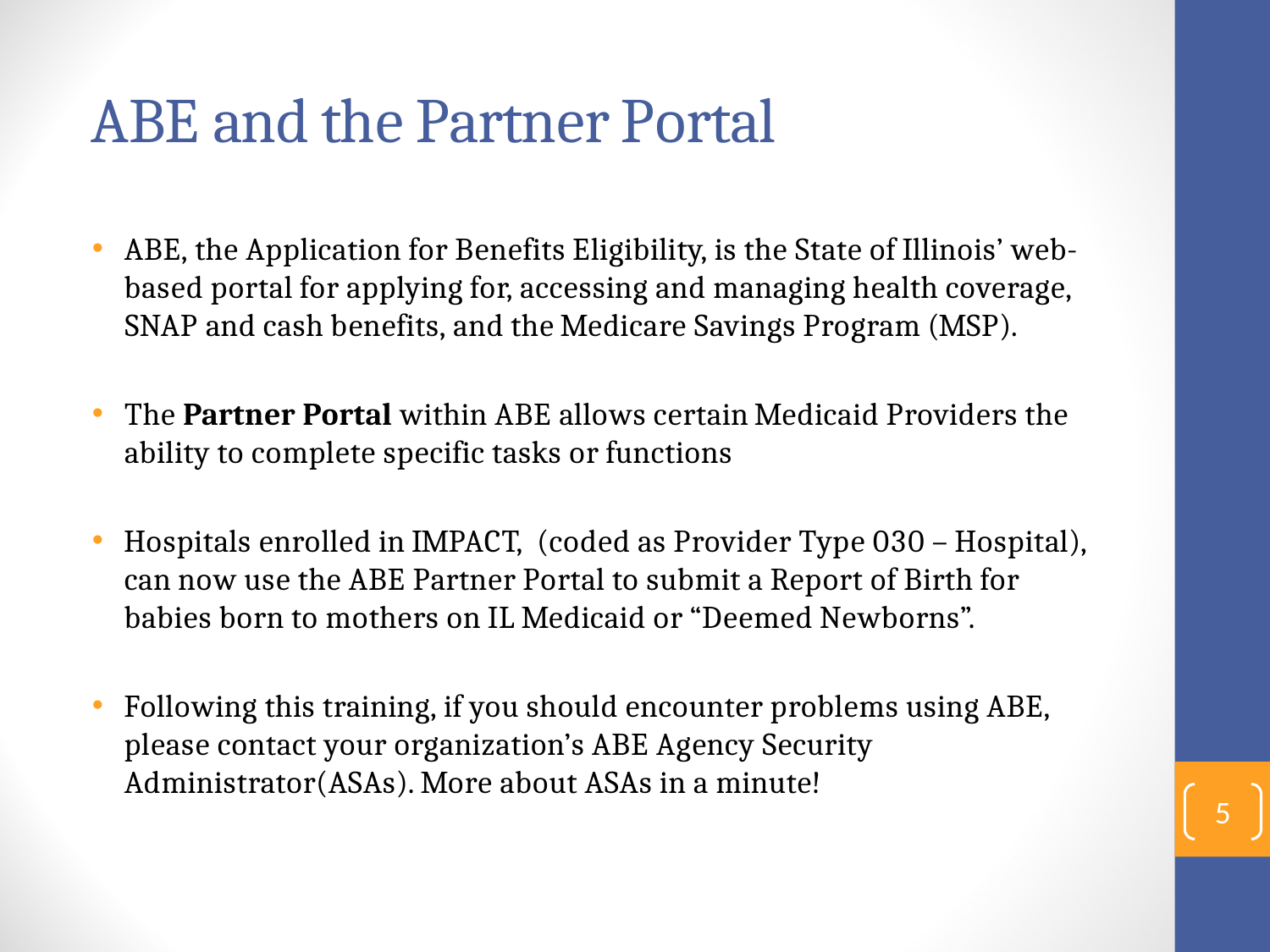

# ABE and the Partner Portal
ABE, the Application for Benefits Eligibility, is the State of Illinois’ web-based portal for applying for, accessing and managing health coverage, SNAP and cash benefits, and the Medicare Savings Program (MSP).

The Partner Portal within ABE allows certain Medicaid Providers the ability to complete specific tasks or functions

Hospitals enrolled in IMPACT,  (coded as Provider Type 030 – Hospital), can now use the ABE Partner Portal to submit a Report of Birth for babies born to mothers on IL Medicaid or “Deemed Newborns”.

Following this training, if you should encounter problems using ABE, please contact your organization’s ABE Agency Security Administrator(ASAs). More about ASAs in a minute!

5